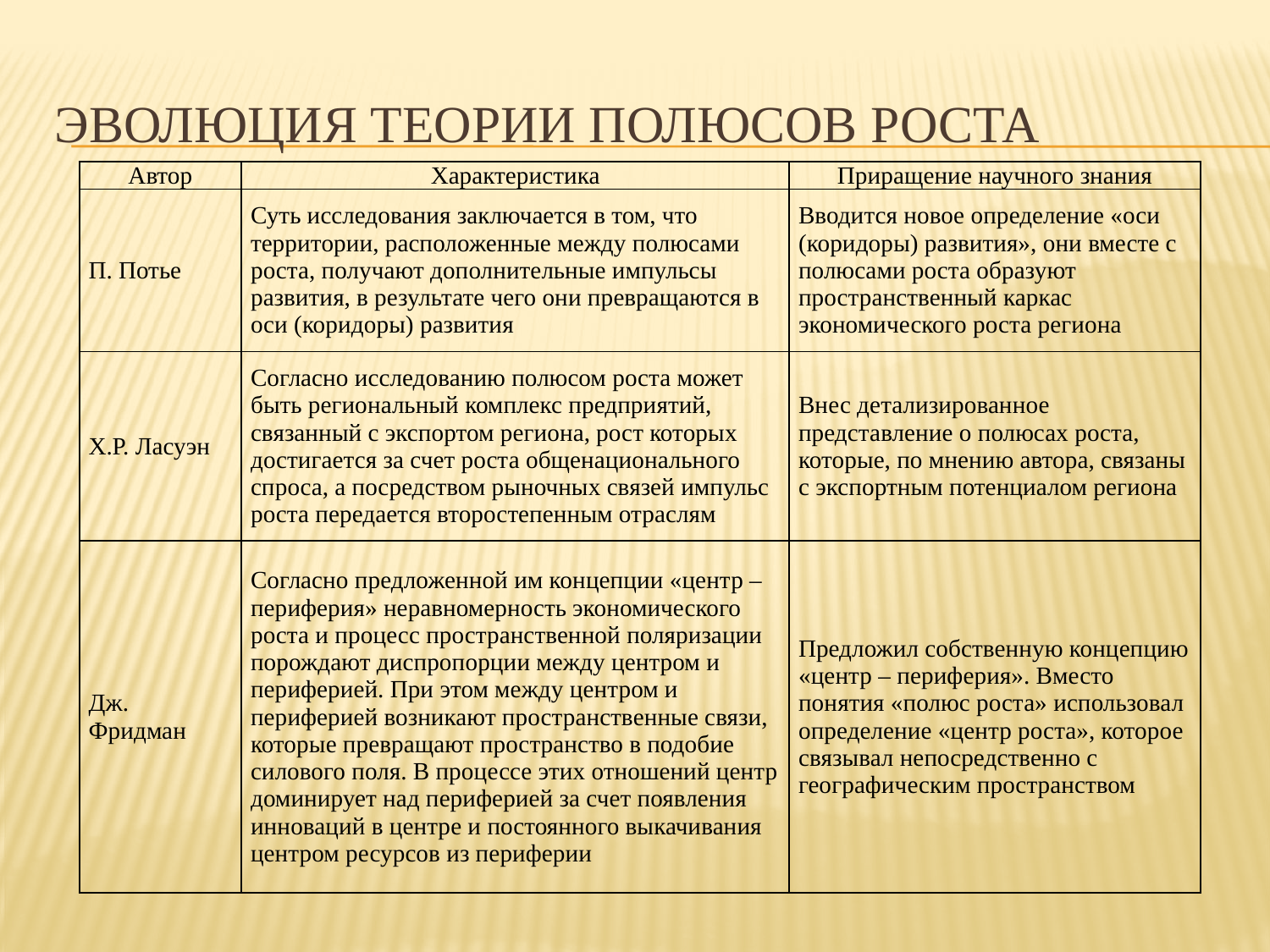

# Эволюция теории полюсов роста
| Автор | Характеристика | Приращение научного знания |
| --- | --- | --- |
| П. Потье | Суть исследования заключается в том, что территории, расположенные между полюсами роста, получают дополнительные импульсы развития, в результате чего они превращаются в оси (коридоры) развития | Вводится новое определение «оси (коридоры) развития», они вместе с полюсами роста образуют пространственный каркас экономического роста региона |
| Х.Р. Ласуэн | Согласно исследованию полюсом роста может быть региональный комплекс предприятий, связанный с экспортом региона, рост которых достигается за счет роста общенационального спроса, а посредством рыночных связей импульс роста передается второстепенным отраслям | Внес детализированное представление о полюсах роста, которые, по мнению автора, связаны с экспортным потенциалом региона |
| Дж. Фридман | Согласно предложенной им концепции «центр ‒ периферия» неравномерность экономического роста и процесс пространственной поляризации порождают диспропорции между центром и периферией. При этом между центром и периферией возникают пространственные связи, которые превращают пространство в подобие силового поля. В процессе этих отношений центр доминирует над периферией за счет появления инноваций в центре и постоянного выкачивания центром ресурсов из периферии | Предложил собственную концепцию «центр ‒ периферия». Вместо понятия «полюс роста» использовал определение «центр роста», которое связывал непосредственно с географическим пространством |